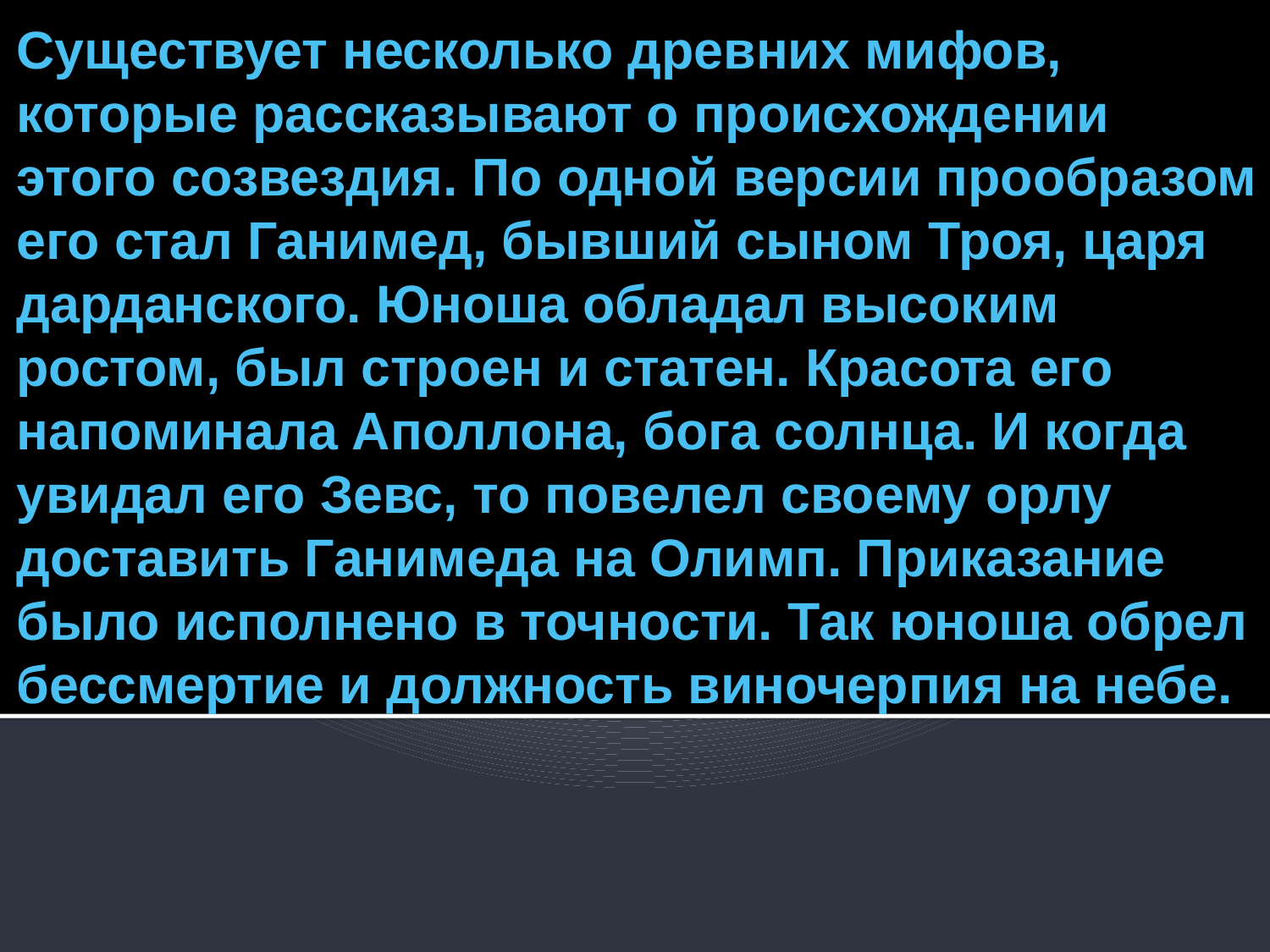

Существует несколько древних мифов, которые рассказывают о происхождении этого созвездия. По одной версии прообразом его стал Ганимед, бывший сыном Троя, царя дарданского. Юноша обладал высоким ростом, был строен и статен. Красота его напоминала Аполлона, бога солнца. И когда увидал его Зевс, то повелел своему орлу доставить Ганимеда на Олимп. Приказание было исполнено в точности. Так юноша обрел бессмертие и должность виночерпия на небе.
#